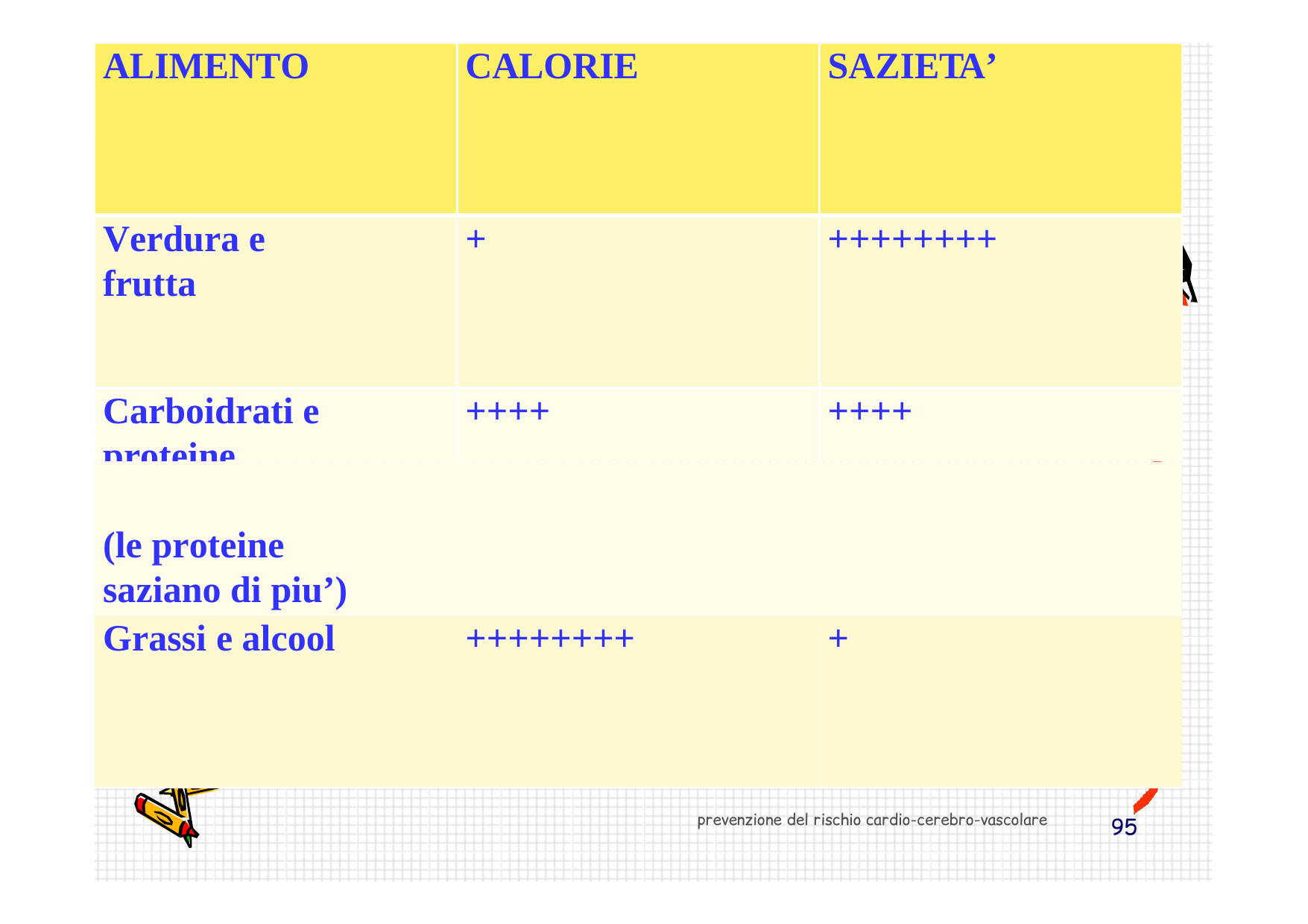

ALIMENTO
CALORIE
SAZIETA’

Provincia Milano 1

Verdura e frutta
+
++++++++

Carboidrati e proteine
++++
++++

(le proteine saziano di piu’)

Grassi e alcool
++++++++
+

prevenzione del rischio cardio-cerebro-vascolare

95